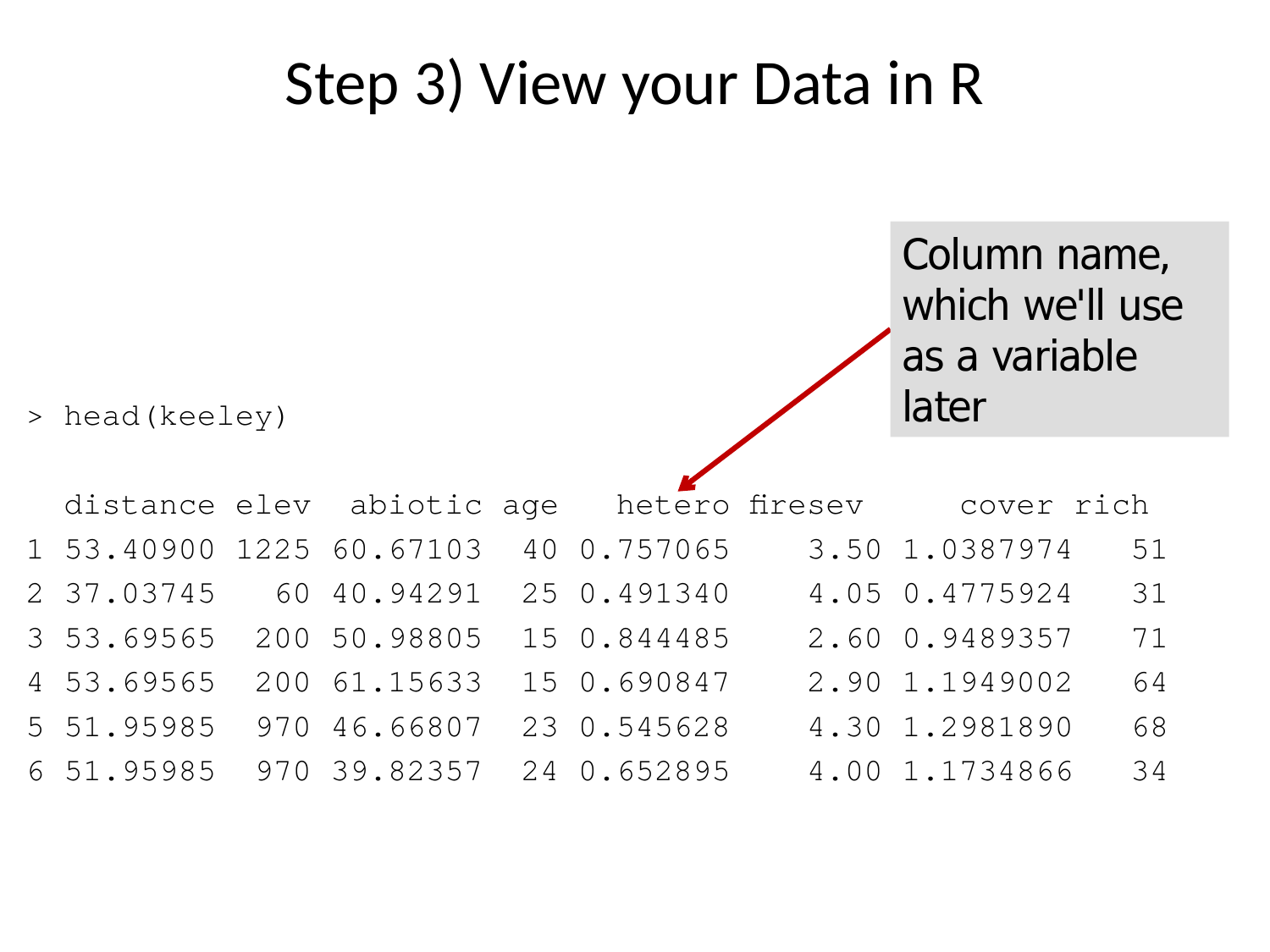

# Step 3) View your Data in R
Column name, which we'll use as a variable later
> head(keeley)

  distance elev  abiotic age   hetero firesev     cover rich
1 53.40900 1225 60.67103  40 0.757065    3.50 1.0387974   51
2 37.03745   60 40.94291  25 0.491340    4.05 0.4775924   31
3 53.69565  200 50.98805  15 0.844485    2.60 0.9489357   71
4 53.69565  200 61.15633  15 0.690847    2.90 1.1949002   64
5 51.95985  970 46.66807  23 0.545628    4.30 1.2981890   68
6 51.95985  970 39.82357  24 0.652895    4.00 1.1734866   34